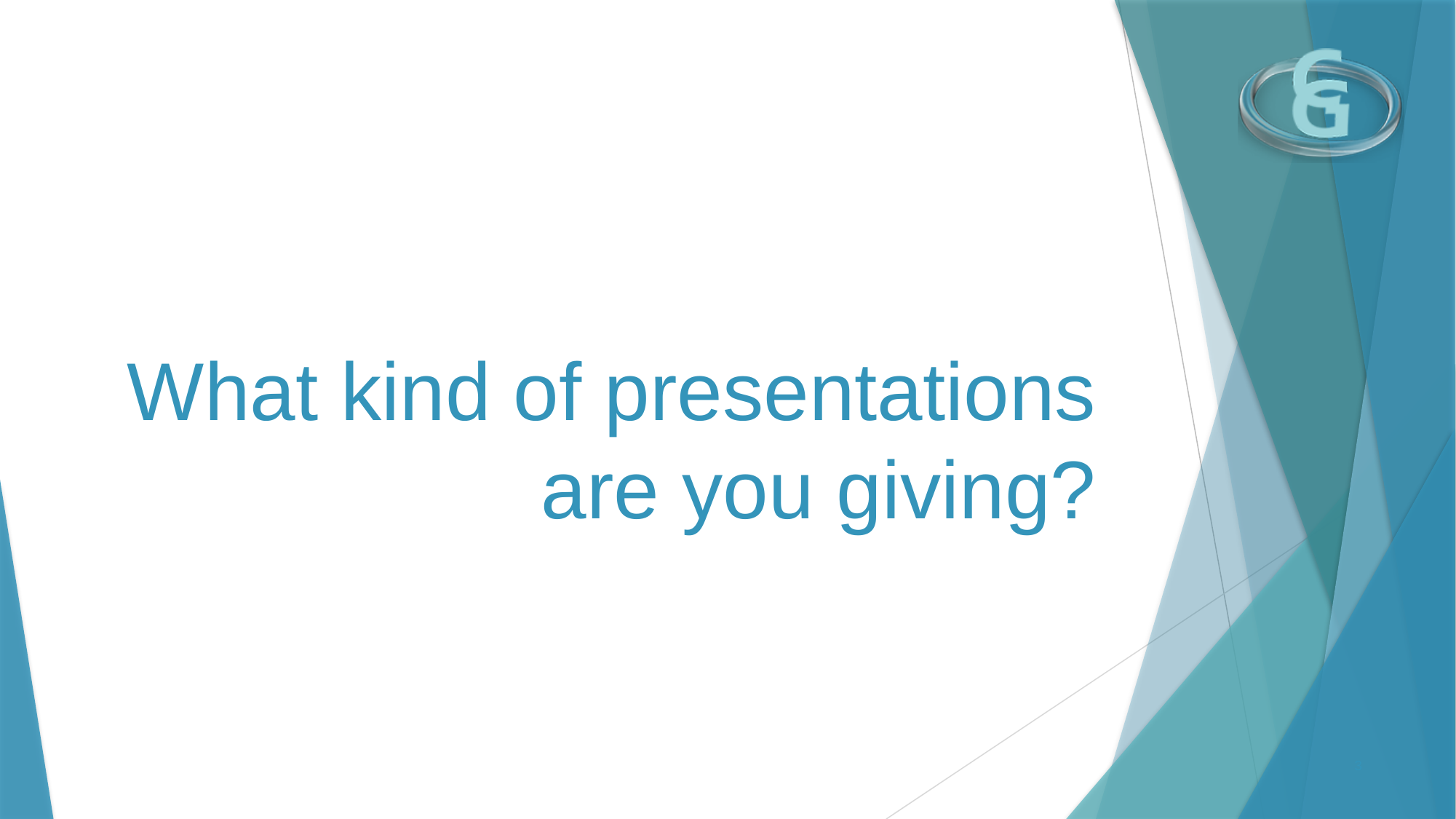

# What kind of presentations are you giving?
3